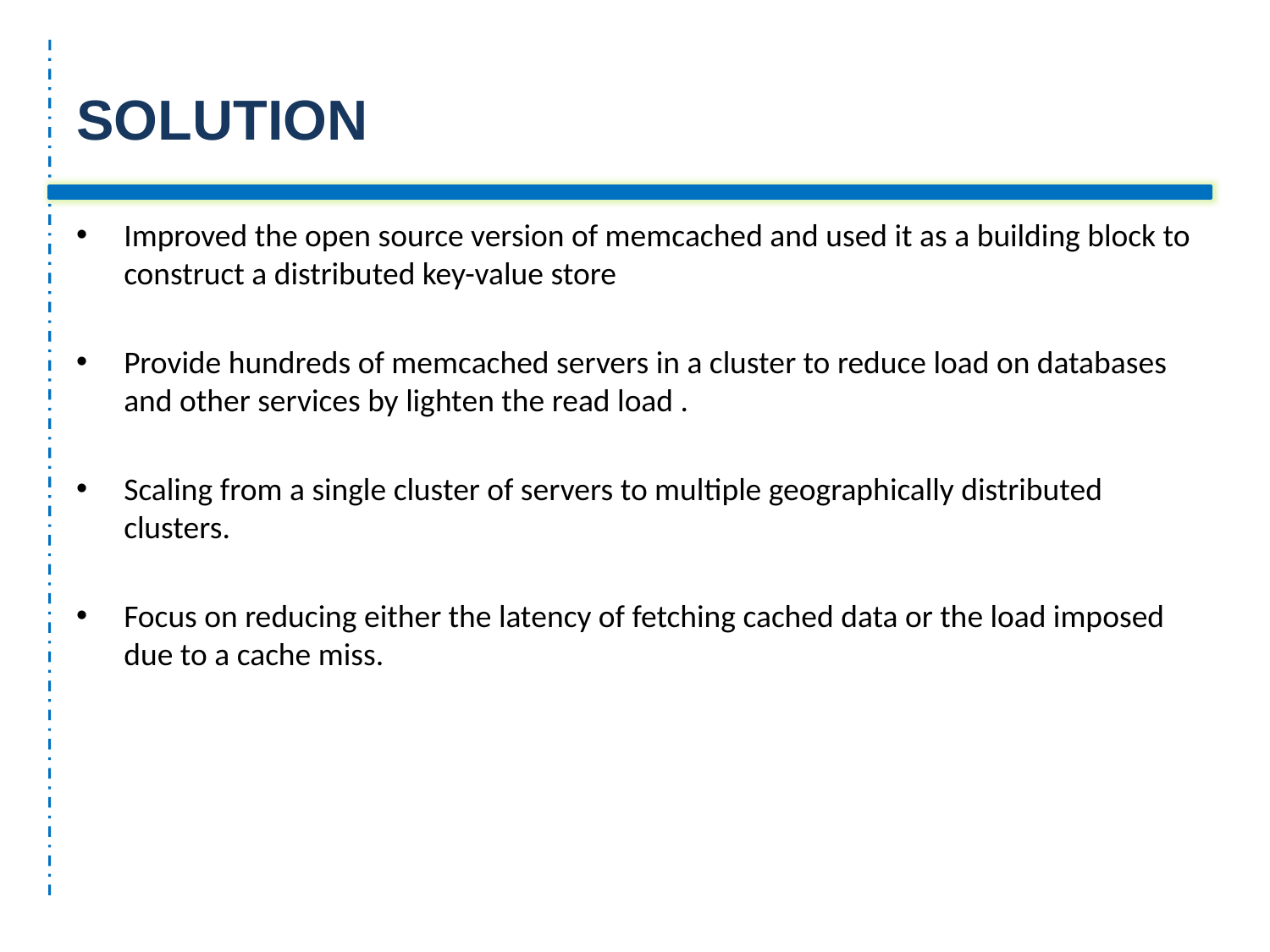

# SOLUTION

Improved the open source version of memcached and used it as a building block to construct a distributed key-value store

Provide hundreds of memcached servers in a cluster to reduce load on databases and other services by lighten the read load .

Scaling from a single cluster of servers to multiple geographically distributed clusters.

Focus on reducing either the latency of fetching cached data or the load imposed due to a cache miss.